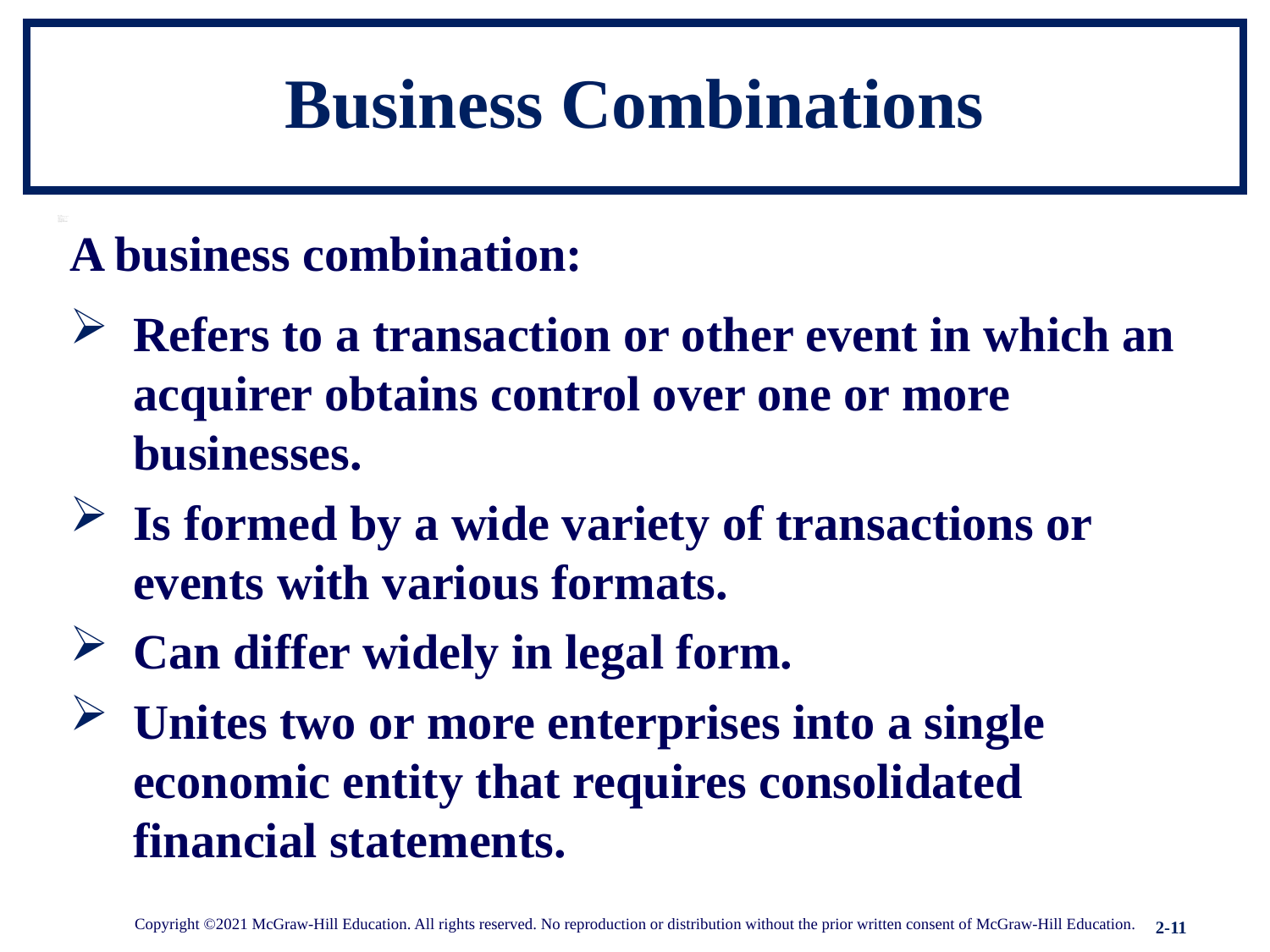

# Business Combinations
A business combination:
Refers to a transaction or other event in which an acquirer obtains control over one or more businesses.
Is formed by a wide variety of transactions or events with various formats.
Can differ widely in legal form.
Unites two or more enterprises into a single economic entity that requires consolidated financial statements.
Copyright ©2021 McGraw-Hill Education. All rights reserved. No reproduction or distribution without the prior written consent of McGraw-Hill Education.
2-11